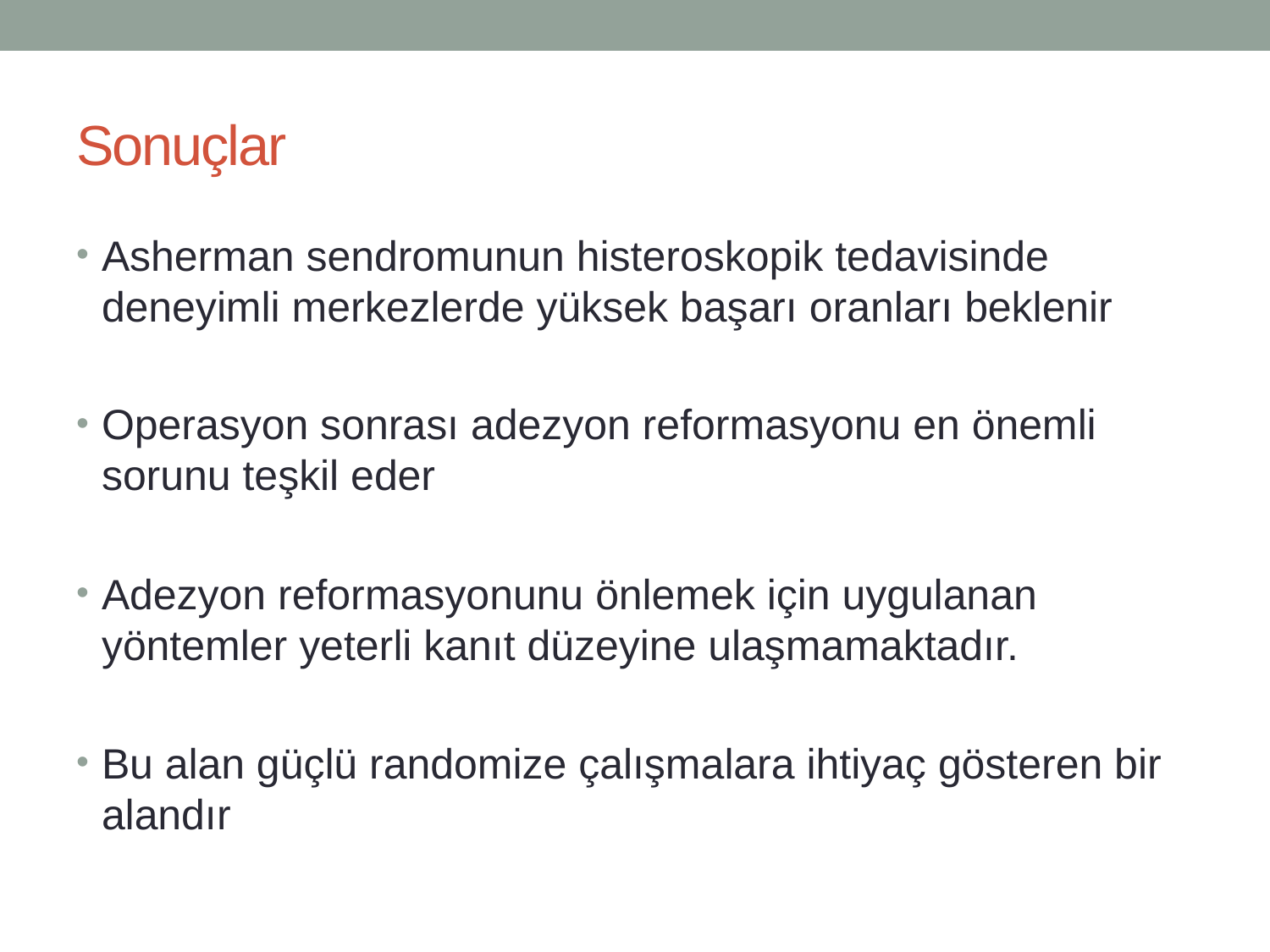

# Sonuçlar
Asherman sendromunun histeroskopik tedavisinde deneyimli merkezlerde yüksek başarı oranları beklenir

Operasyon sonrası adezyon reformasyonu en önemli sorunu teşkil eder

Adezyon reformasyonunu önlemek için uygulanan yöntemler yeterli kanıt düzeyine ulaşmamaktadır.

Bu alan güçlü randomize çalışmalara ihtiyaç gösteren bir alandır